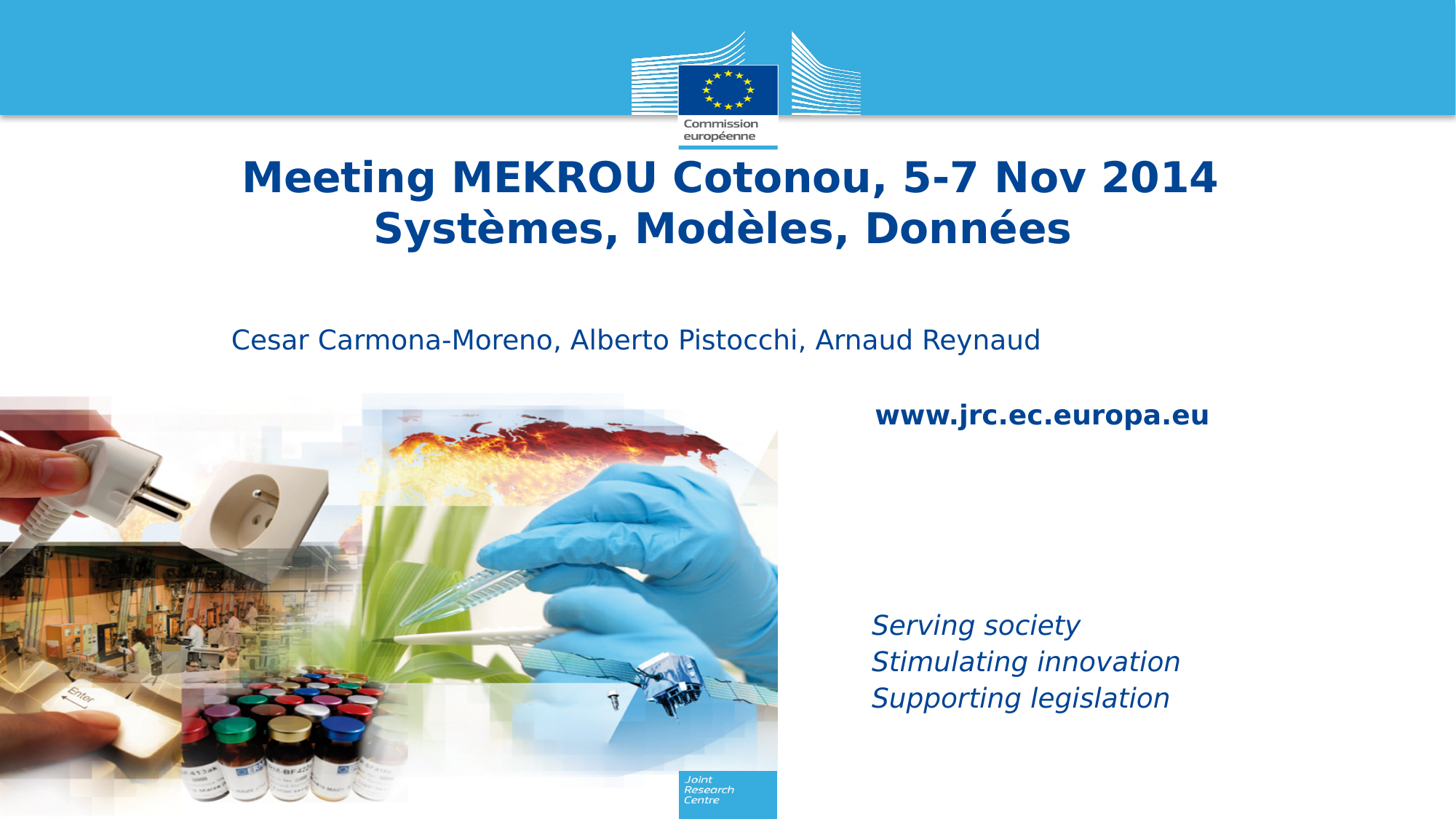

# Meeting MEKROU Cotonou, 5-7 Nov 2014 Systèmes, Modèles, Données
Cesar Carmona-Moreno, Alberto Pistocchi, Arnaud Reynaud